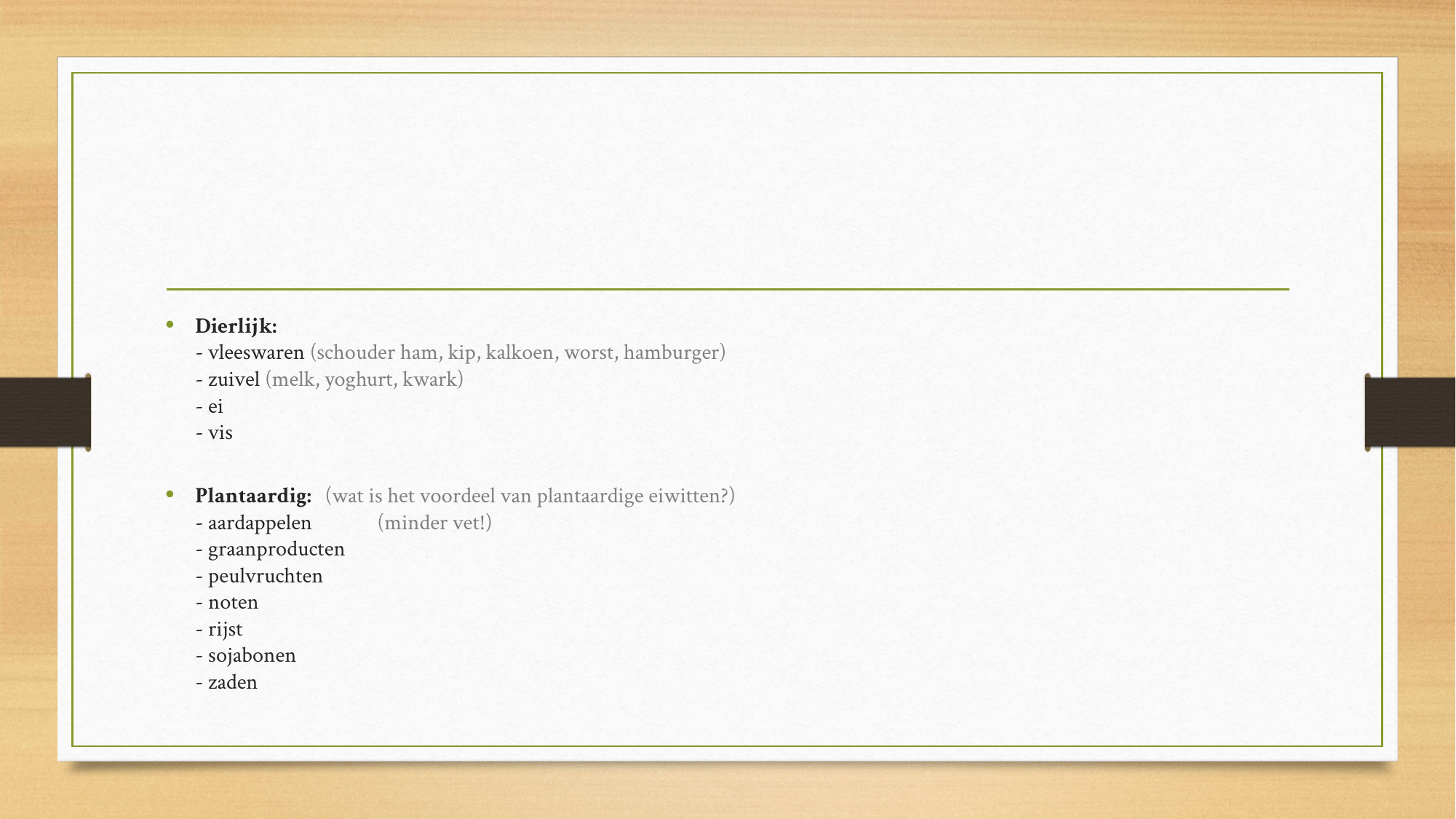

#
Dierlijk:
- vleeswaren (schouder ham, kip, kalkoen, worst, hamburger)
- zuivel (melk, yoghurt, kwark)
- ei
- vis
Plantaardig:   (wat is het voordeel van plantaardige eiwitten?)
- aardappelen   	          (minder vet!)
- graanproducten
- peulvruchten
- noten
- rijst
- sojabonen
- zaden